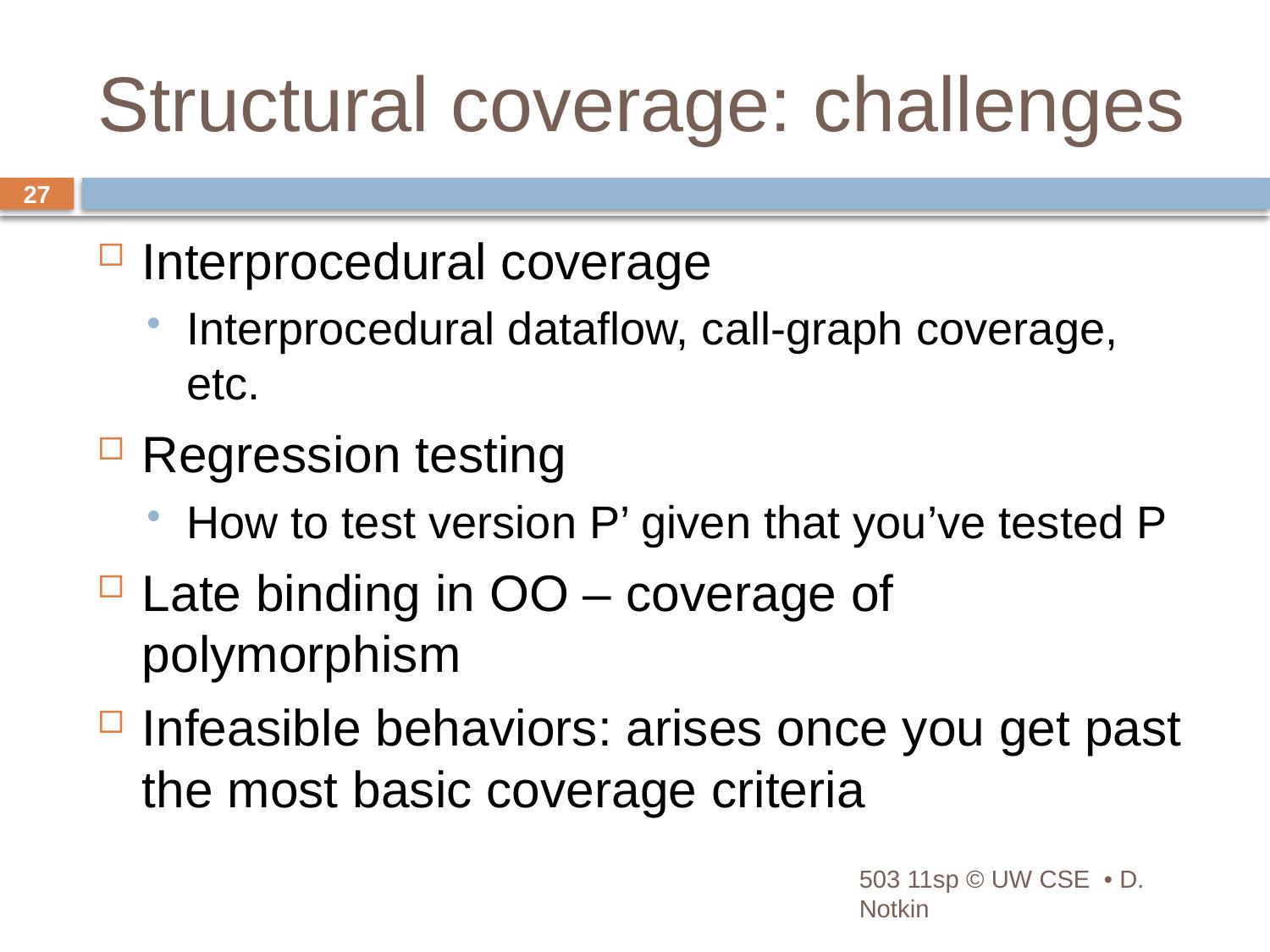

# Structural coverage: challenges
27
Interprocedural coverage
Interprocedural dataflow, call-graph coverage, etc.
Regression testing
How to test version P’ given that you’ve tested P
Late binding in OO – coverage of polymorphism
Infeasible behaviors: arises once you get past the most basic coverage criteria
503 11sp © UW CSE  • D. Notkin